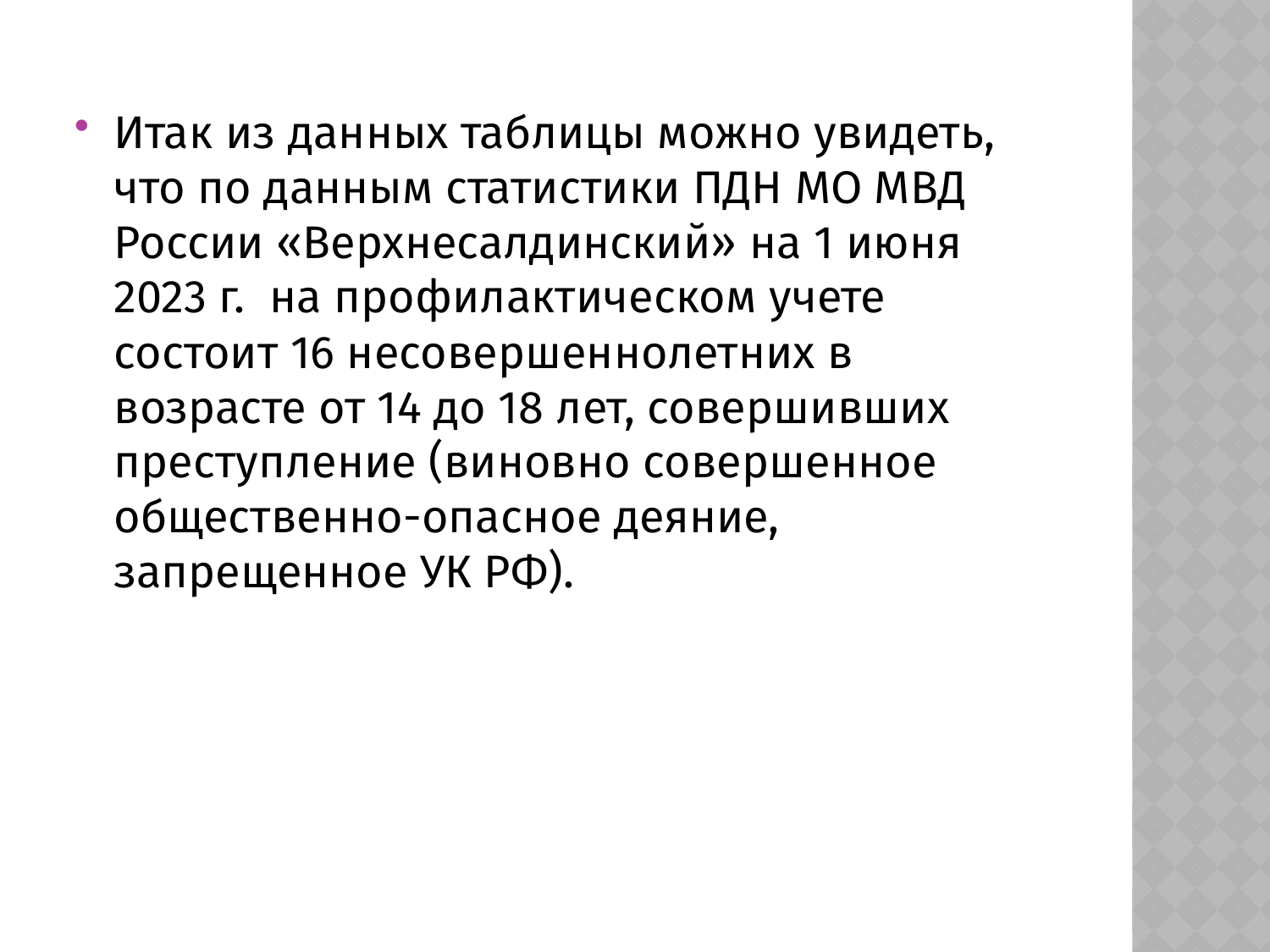

Итак из данных таблицы можно увидеть, что по данным статистики ПДН МО МВД России «Верхнесалдинский» на 1 июня 2023 г.  на профилактическом учете состоит 16 несовершеннолетних в возрасте от 14 до 18 лет, совершивших преступление (виновно совершенное общественно-опасное деяние, запрещенное УК РФ).